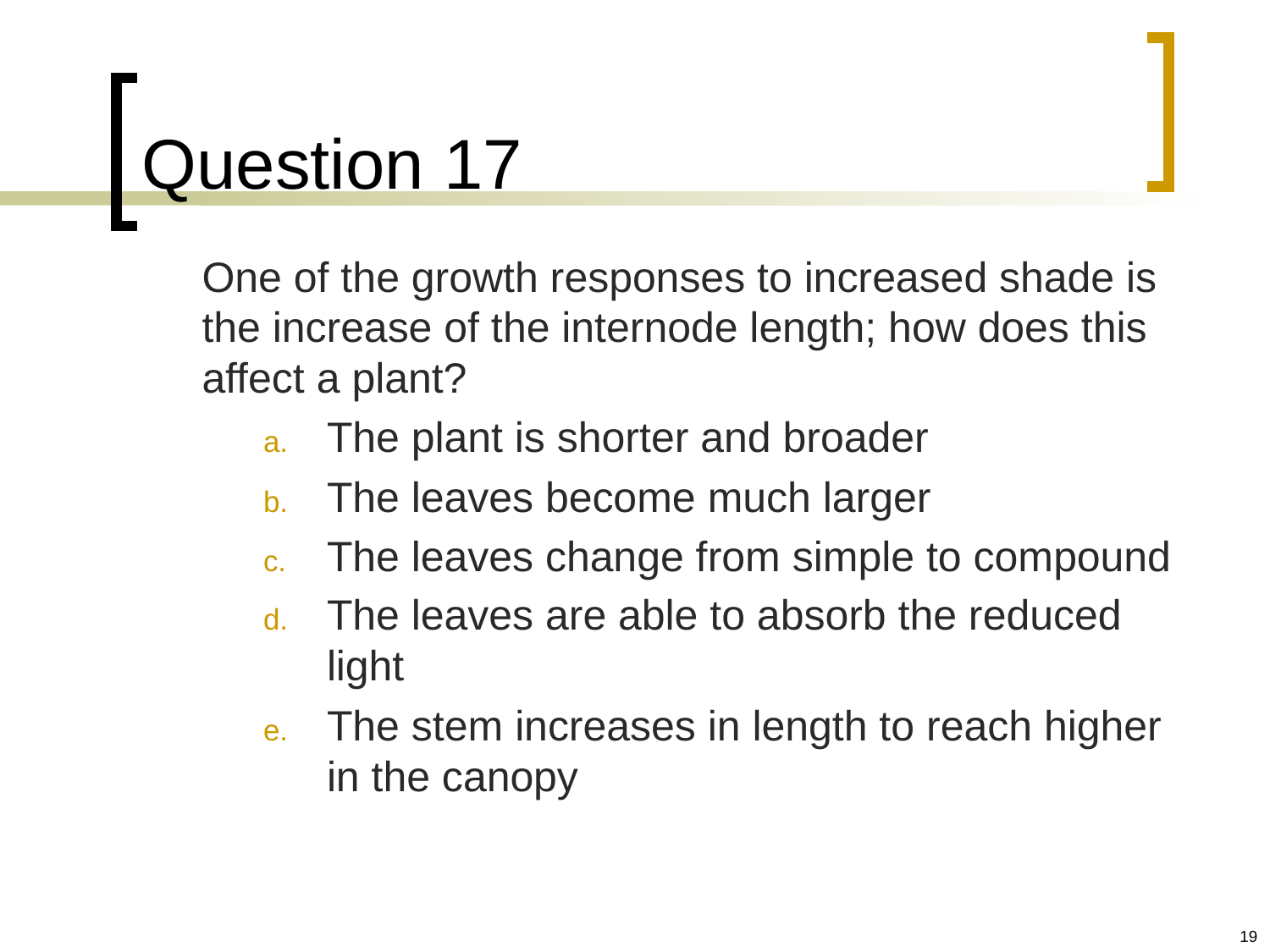

# Question 17
	One of the growth responses to increased shade is the increase of the internode length; how does this affect a plant?
The plant is shorter and broader
The leaves become much larger
The leaves change from simple to compound
The leaves are able to absorb the reduced light
The stem increases in length to reach higher in the canopy